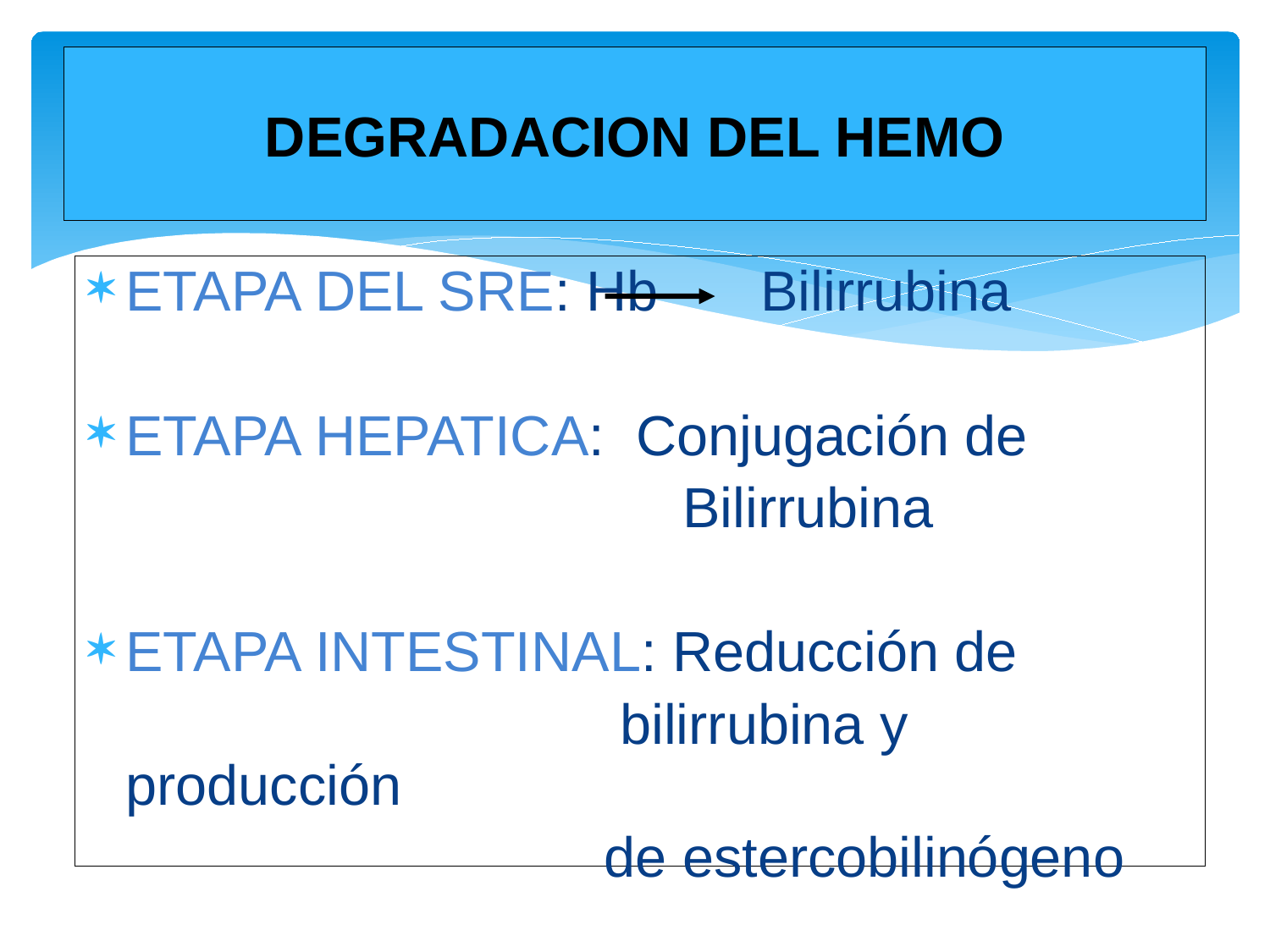

# DEGRADACION DEL HEMO
ETAPA DEL SRE: Hb     	Bilirrubina

ETAPA HEPATICA:  Conjugación de
                                      Bilirrubina

ETAPA INTESTINAL: Reducción de
                                  bilirrubina y producción
                                 de estercobilinógeno